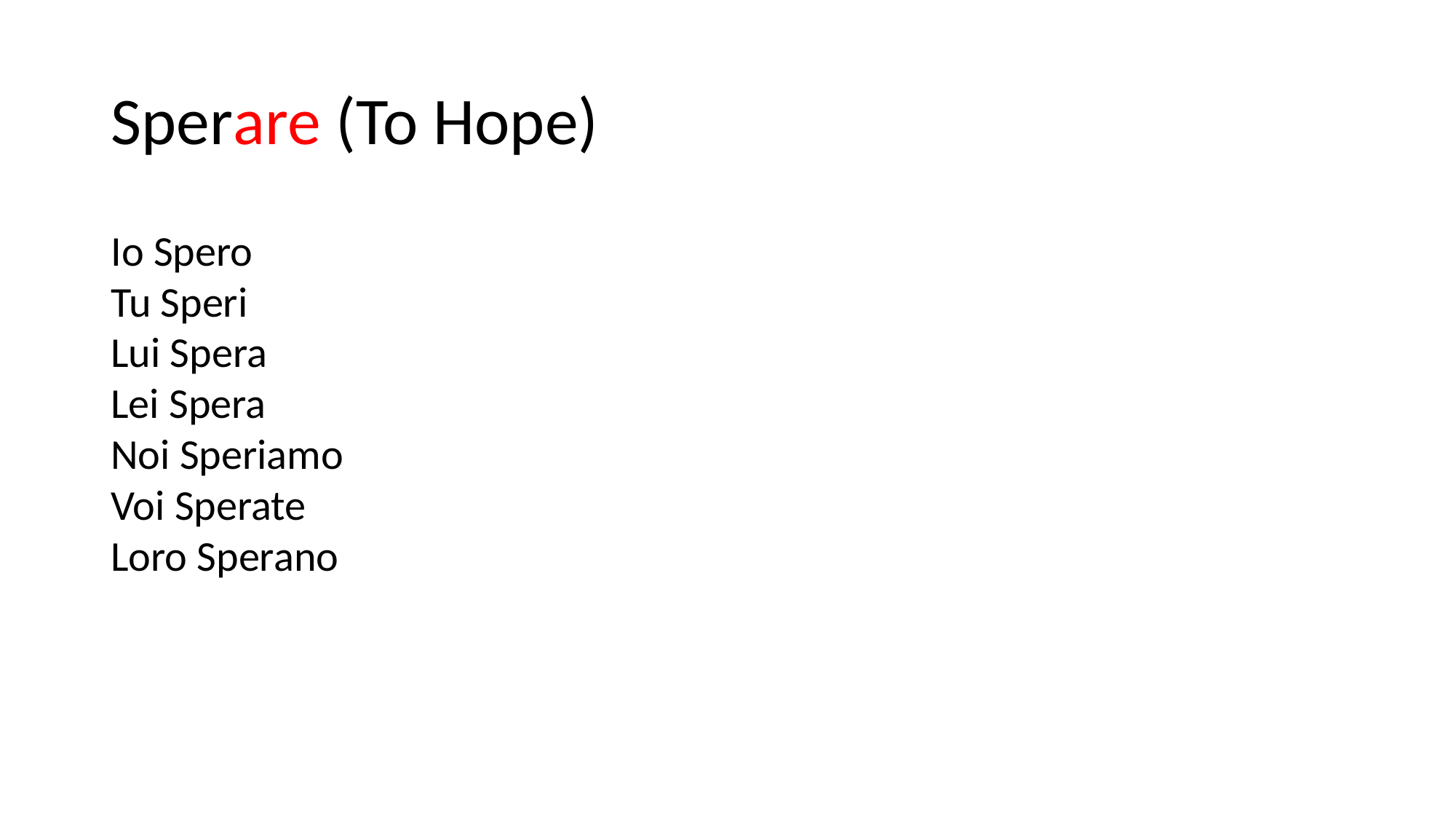

# Sperare (To Hope)
Io Spero
Tu Speri
Lui Spera
Lei Spera
Noi Speriamo
Voi Sperate
Loro Sperano